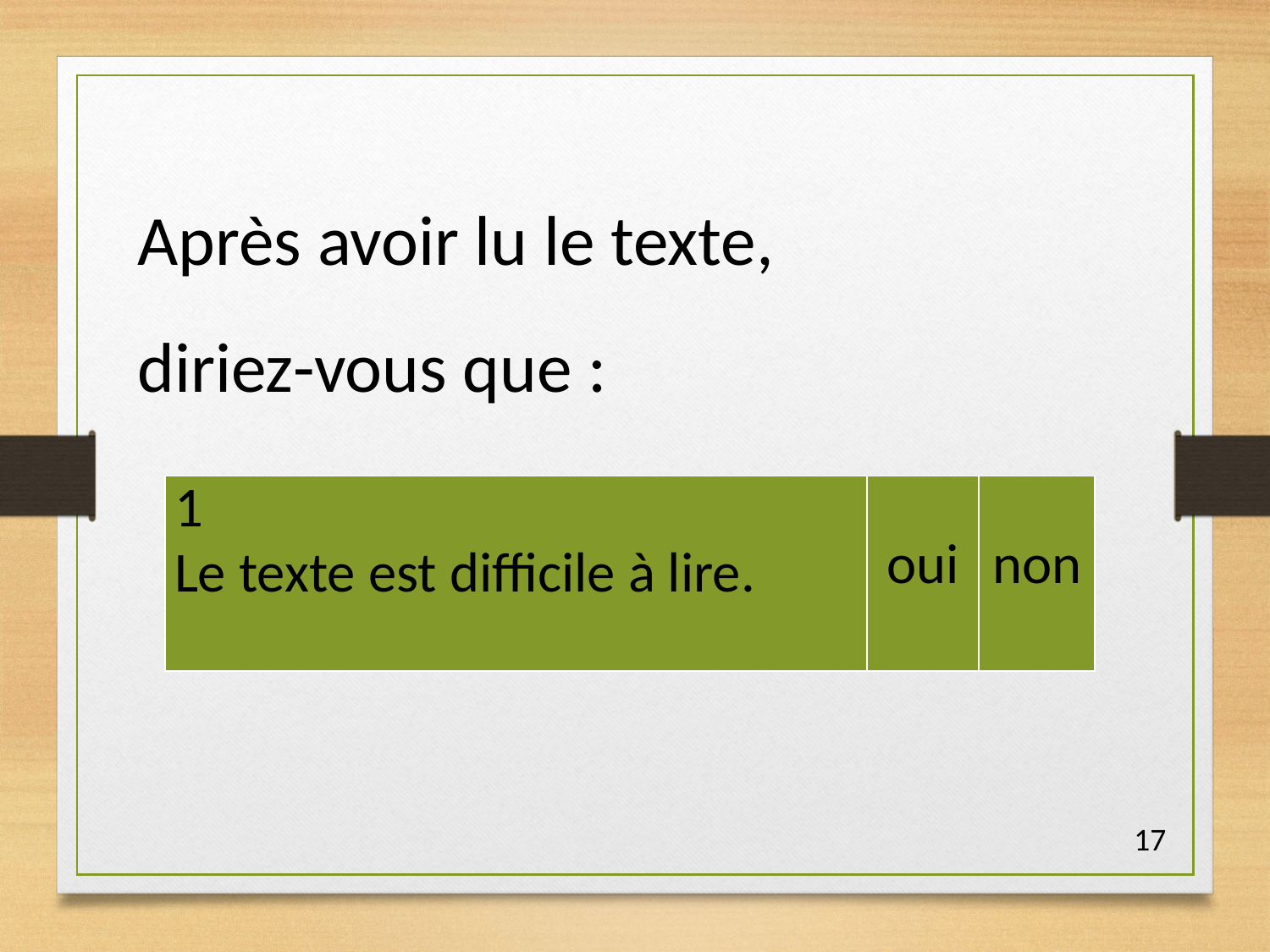

Après avoir lu le texte,
diriez-vous que :
| 1 Le texte est difficile à lire. | oui | non |
| --- | --- | --- |
17